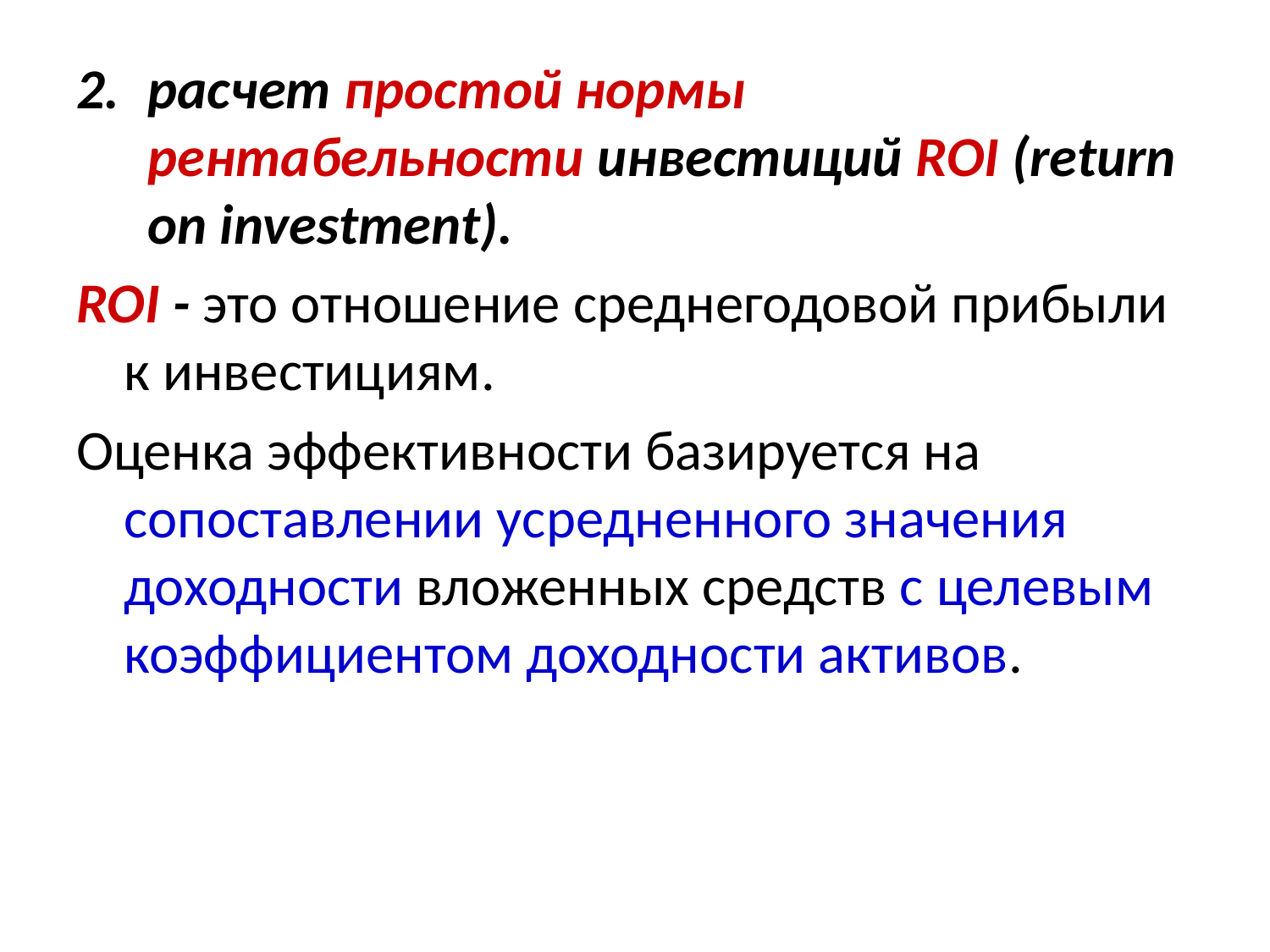

расчет простой нормы рентабельности инвестиций ROI (return on investment).
ROI - это отношение среднегодовой прибыли к инвестициям.
Оценка эффективности базируется на сопоставлении усредненного значения доходности вложенных средств с целевым коэффициентом доходности активов.